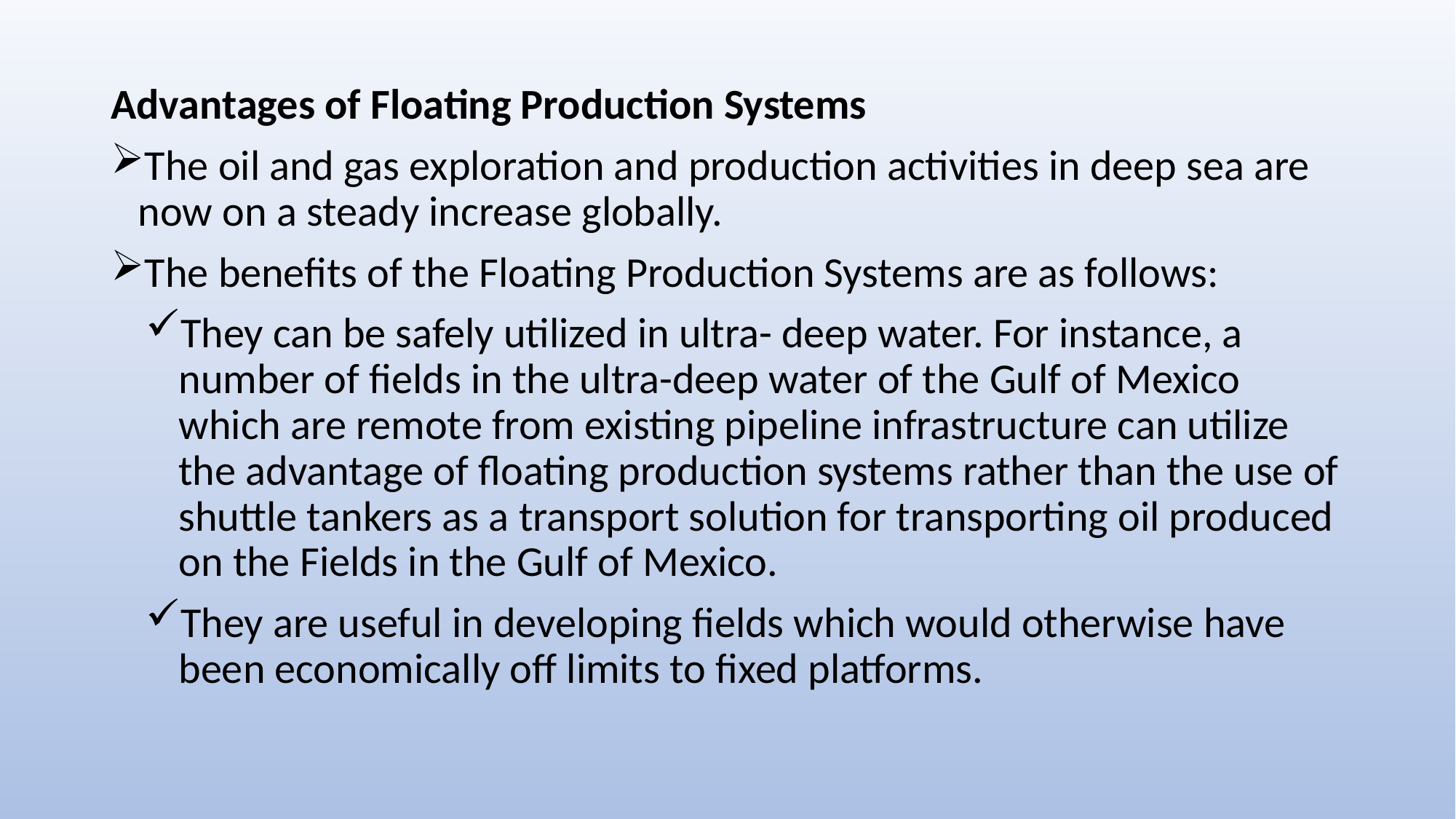

Advantages of Floating Production Systems
The oil and gas exploration and production activities in deep sea are now on a steady increase globally.
The benefits of the Floating Production Systems are as follows:
They can be safely utilized in ultra- deep water. For instance, a number of fields in the ultra-deep water of the Gulf of Mexico which are remote from existing pipeline infrastructure can utilize the advantage of floating production systems rather than the use of shuttle tankers as a transport solution for transporting oil produced on the Fields in the Gulf of Mexico.
They are useful in developing fields which would otherwise have been economically off limits to fixed platforms.